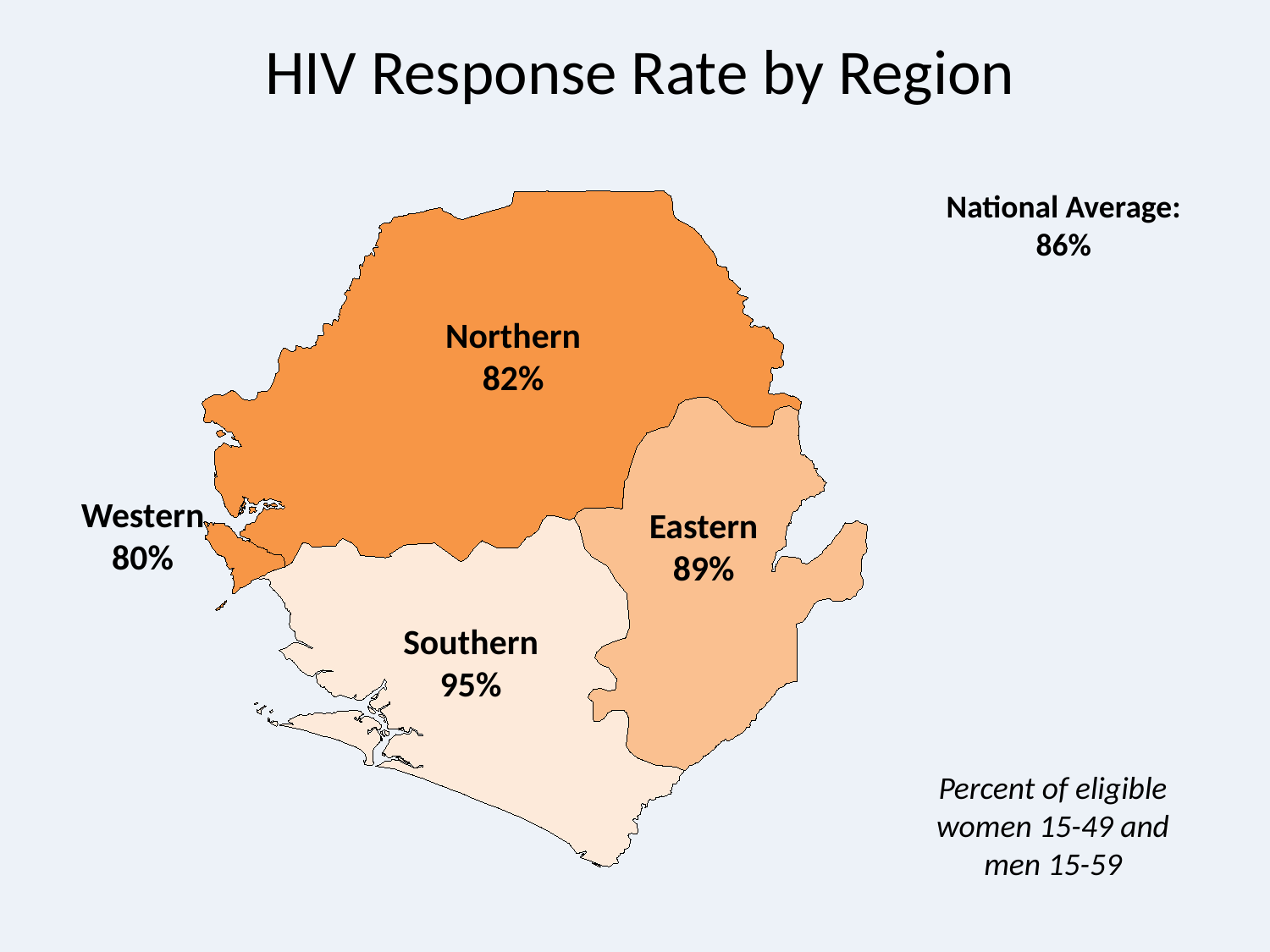

# HIV Response Rate by Region
National Average: 86%

Northern
82%
Western
80%
Eastern
89%
Southern
95%
Percent of eligible women 15-49 and men 15-59